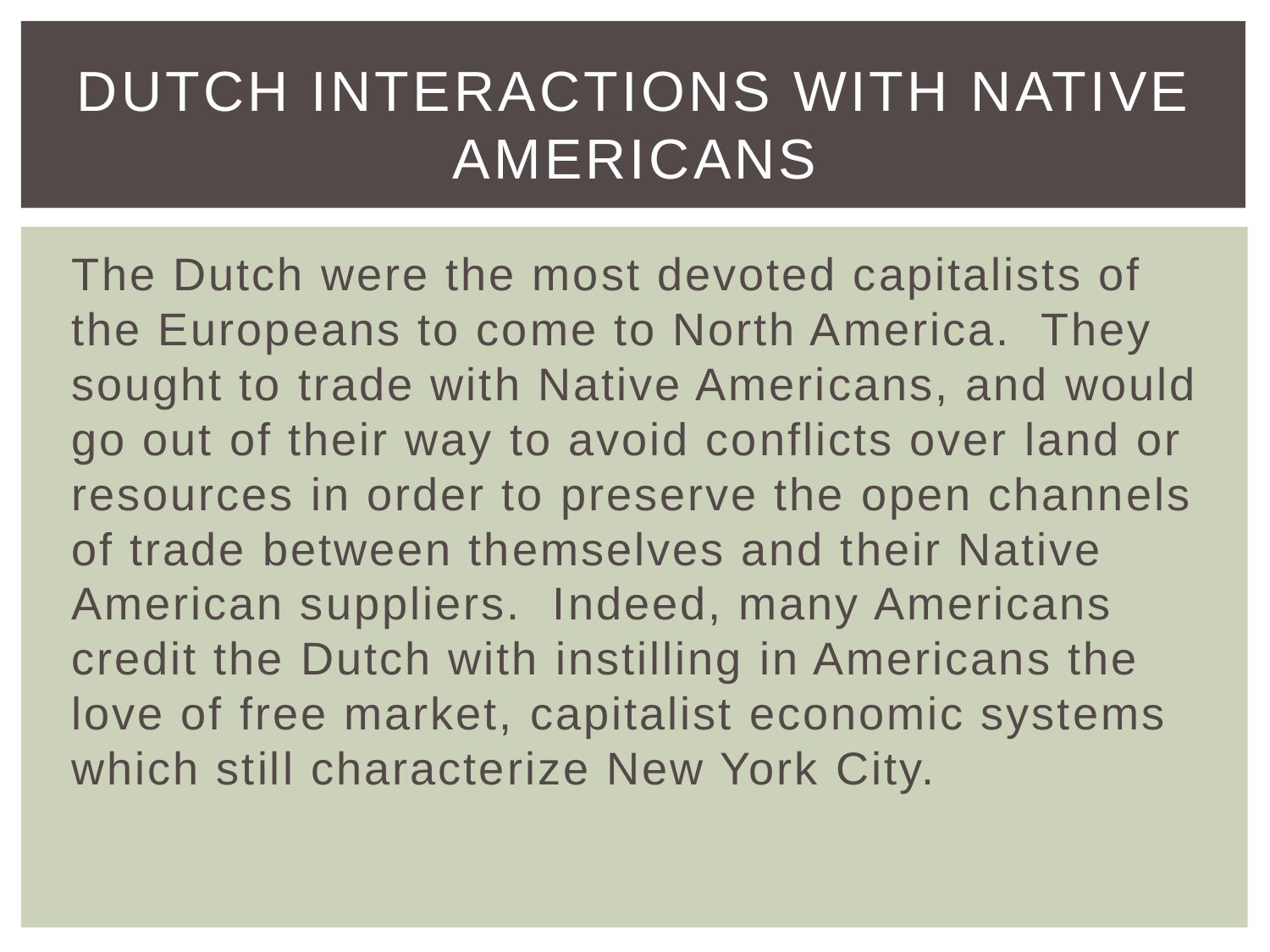

# Dutch Interactions with native Americans
The Dutch were the most devoted capitalists of the Europeans to come to North America.  They sought to trade with Native Americans, and would go out of their way to avoid conflicts over land or resources in order to preserve the open channels of trade between themselves and their Native American suppliers.  Indeed, many Americans credit the Dutch with instilling in Americans the love of free market, capitalist economic systems which still characterize New York City.